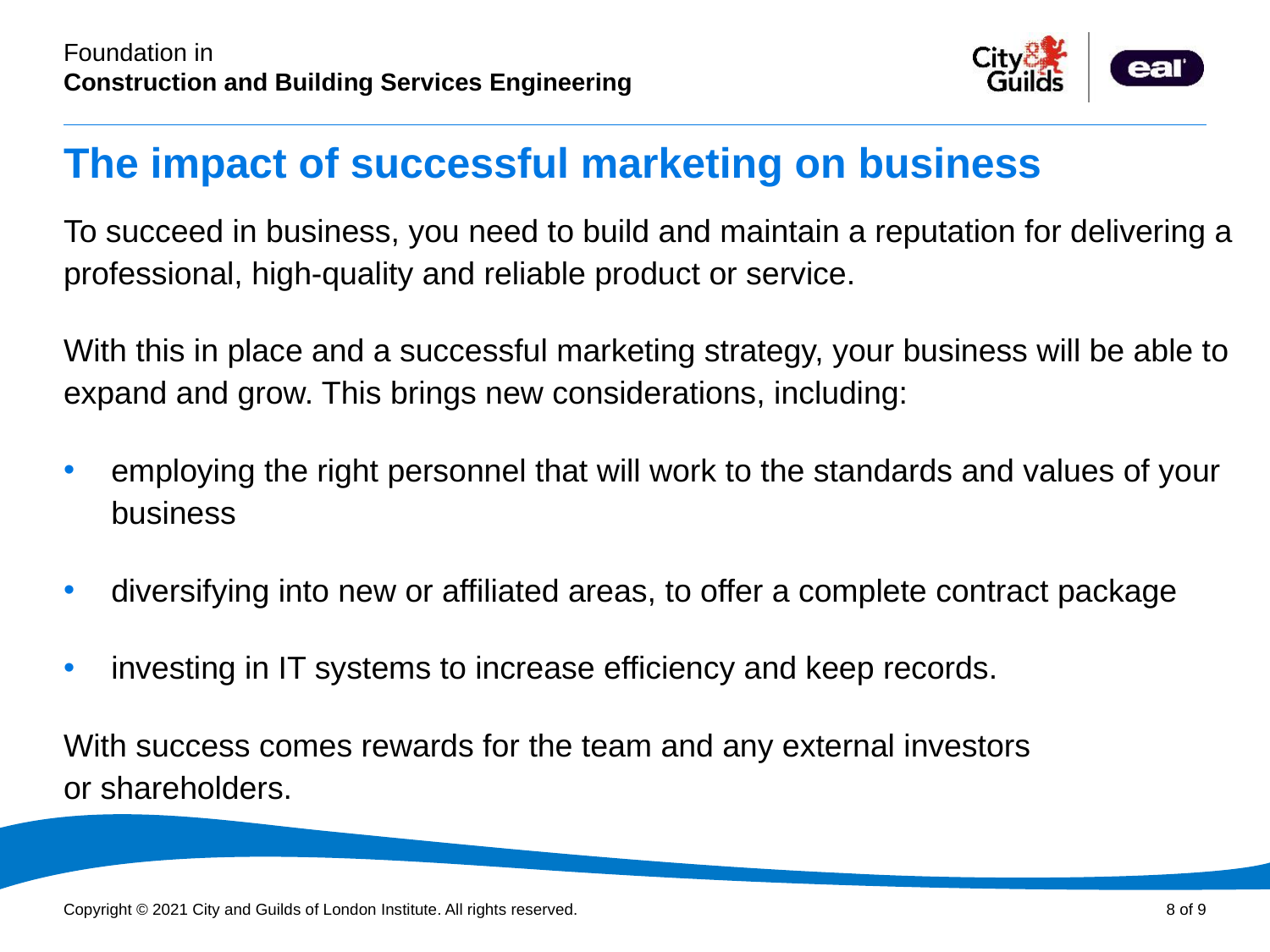

# The impact of successful marketing on business
To succeed in business, you need to build and maintain a reputation for delivering a professional, high-quality and reliable product or service.
With this in place and a successful marketing strategy, your business will be able to expand and grow. This brings new considerations, including:
employing the right personnel that will work to the standards and values of your business
diversifying into new or affiliated areas, to offer a complete contract package
investing in IT systems to increase efficiency and keep records.
With success comes rewards for the team and any external investors
or shareholders.